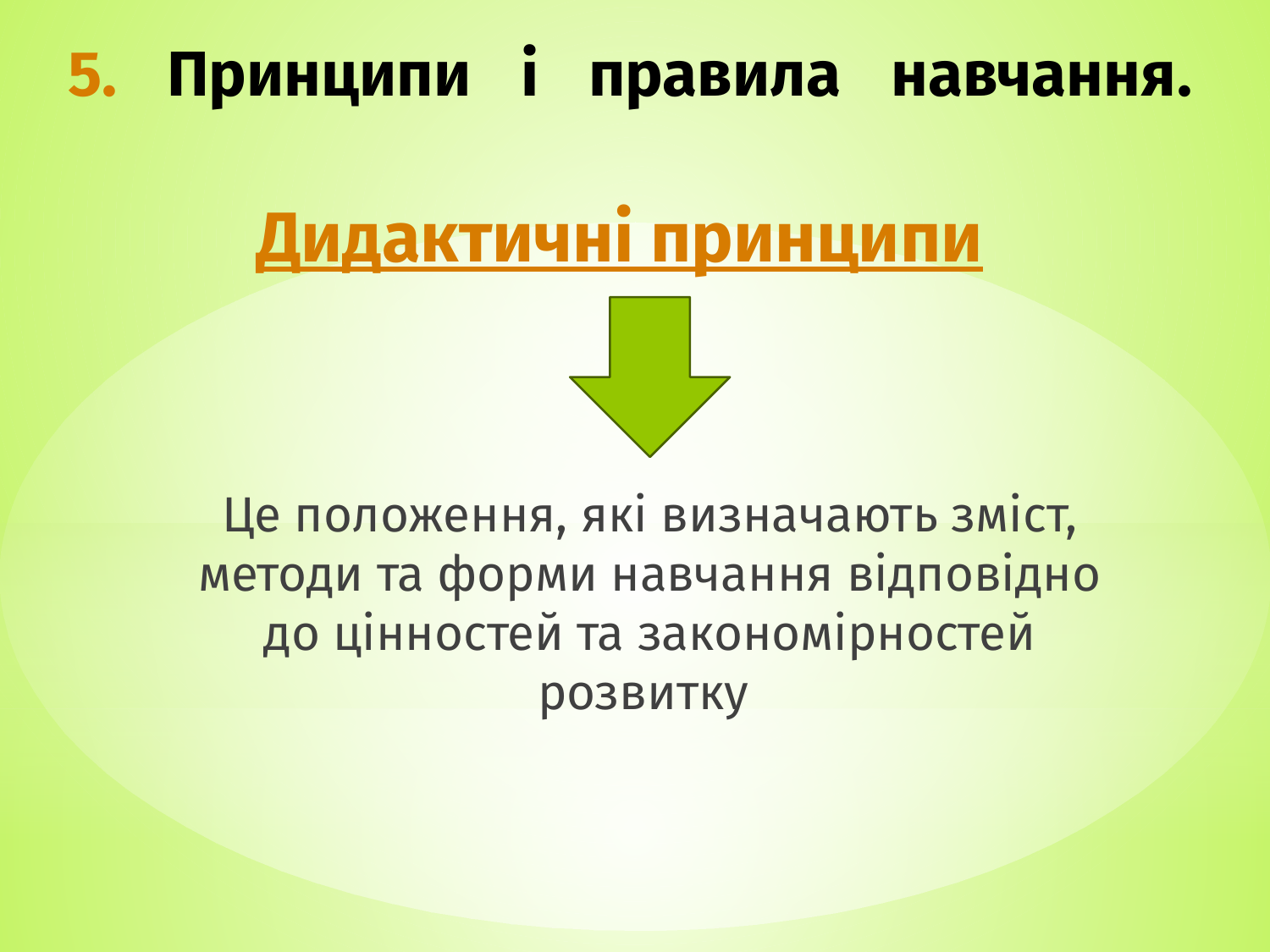

# 5. Принципи і правила навчання.
Дидактичні принципи

Це положення, які визначають зміст, методи та форми навчання відповідно до цінностей та закономірностей розвитку